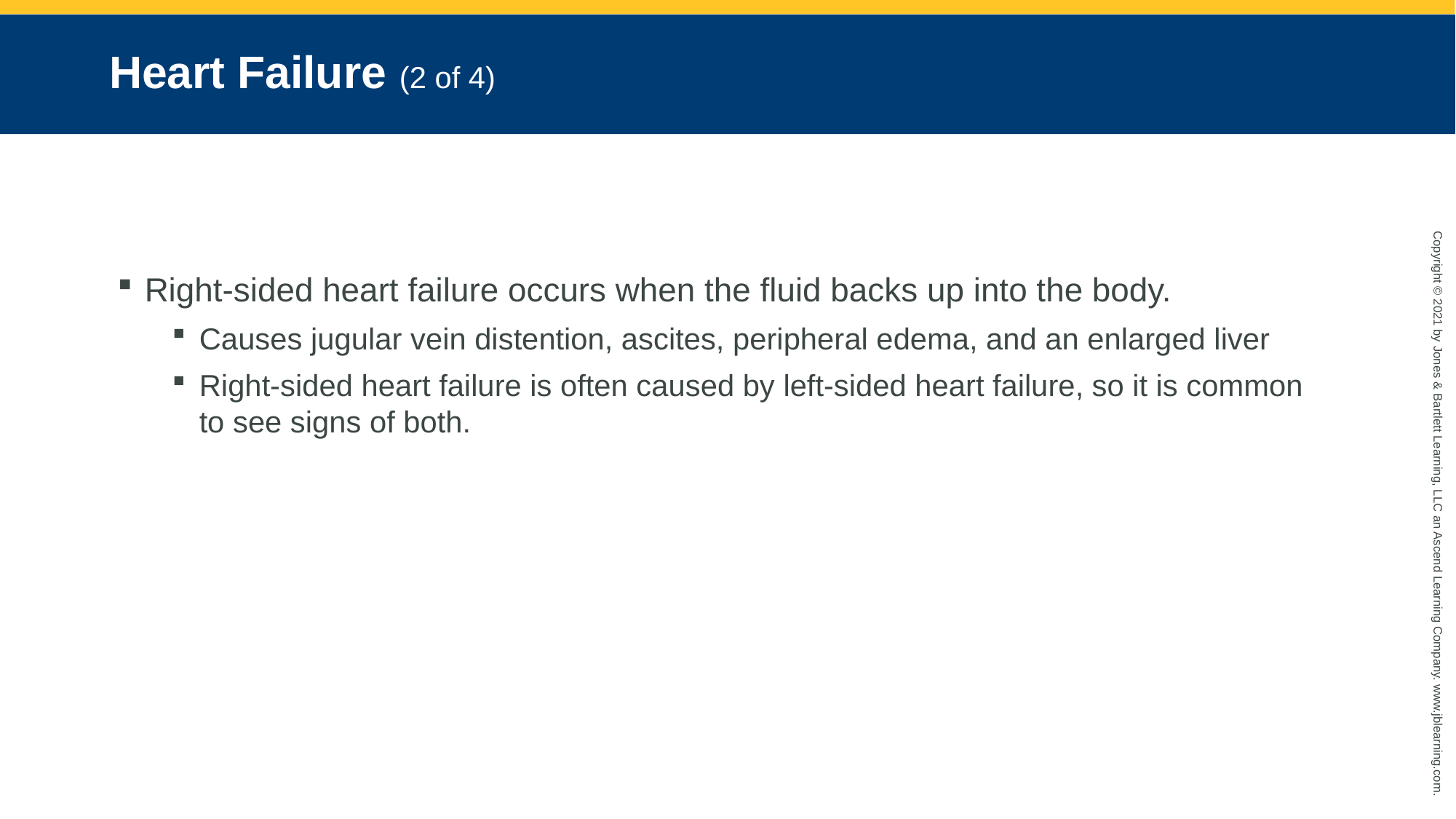

# Heart Failure (2 of 4)
Right-sided heart failure occurs when the fluid backs up into the body.
Causes jugular vein distention, ascites, peripheral edema, and an enlarged liver
Right-sided heart failure is often caused by left-sided heart failure, so it is common to see signs of both.